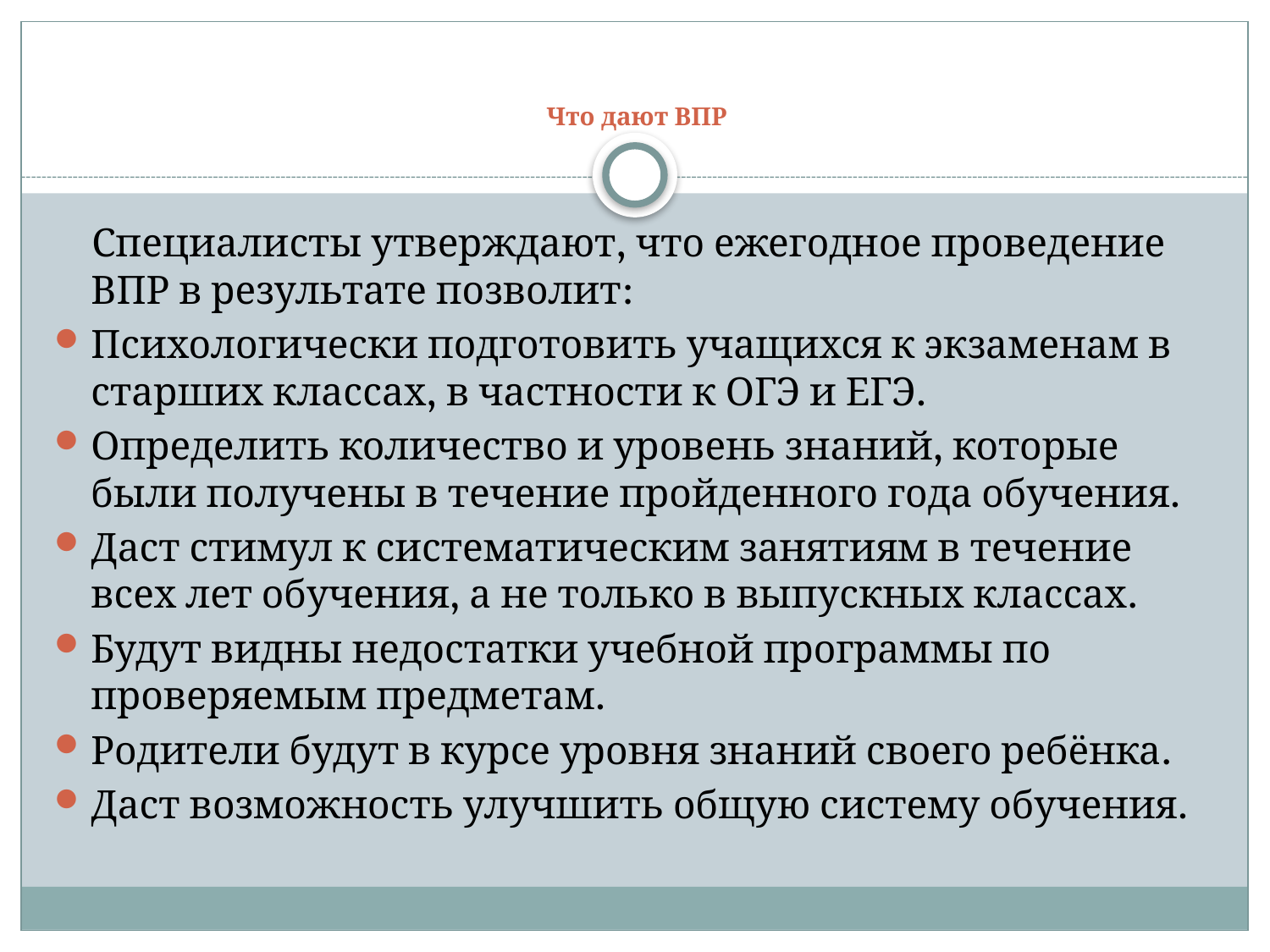

# Что дают ВПР
    Специалисты утверждают, что ежегодное проведение ВПР в результате позволит:
Психологически подготовить учащихся к экзаменам в старших классах, в частности к ОГЭ и ЕГЭ.
Определить количество и уровень знаний, которые были получены в течение пройденного года обучения.
Даст стимул к систематическим занятиям в течение всех лет обучения, а не только в выпускных классах.
Будут видны недостатки учебной программы по проверяемым предметам.
Родители будут в курсе уровня знаний своего ребёнка.
Даст возможность улучшить общую систему обучения.